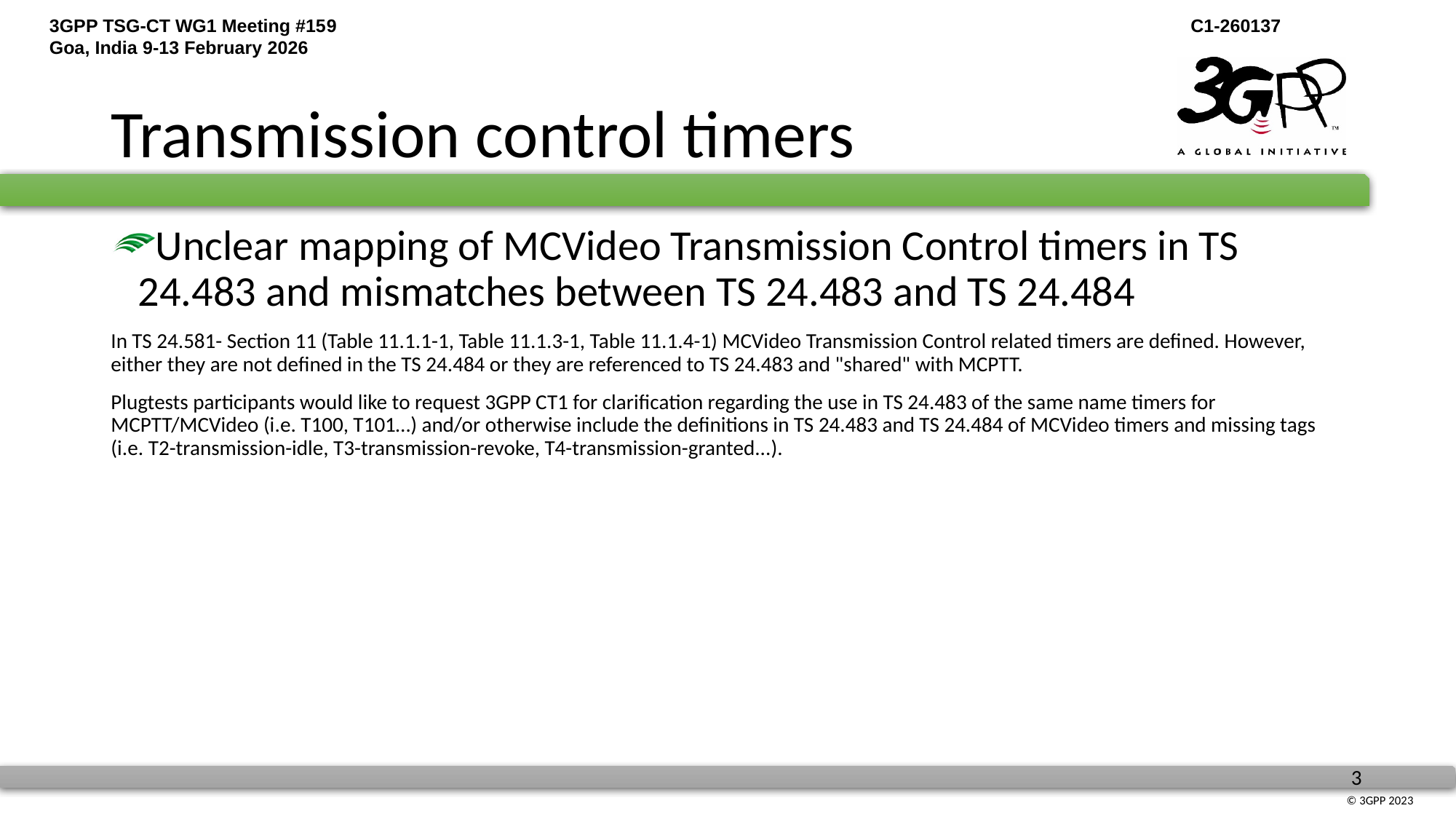

# Transmission control timers
Unclear mapping of MCVideo Transmission Control timers in TS 24.483 and mismatches between TS 24.483 and TS 24.484
In TS 24.581- Section 11 (Table 11.1.1-1, Table 11.1.3-1, Table 11.1.4-1) MCVideo Transmission Control related timers are defined. However, either they are not defined in the TS 24.484 or they are referenced to TS 24.483 and "shared" with MCPTT.
Plugtests participants would like to request 3GPP CT1 for clarification regarding the use in TS 24.483 of the same name timers for MCPTT/MCVideo (i.e. T100, T101…) and/or otherwise include the definitions in TS 24.483 and TS 24.484 of MCVideo timers and missing tags (i.e. T2-transmission-idle, T3-transmission-revoke, T4-transmission-granted...).